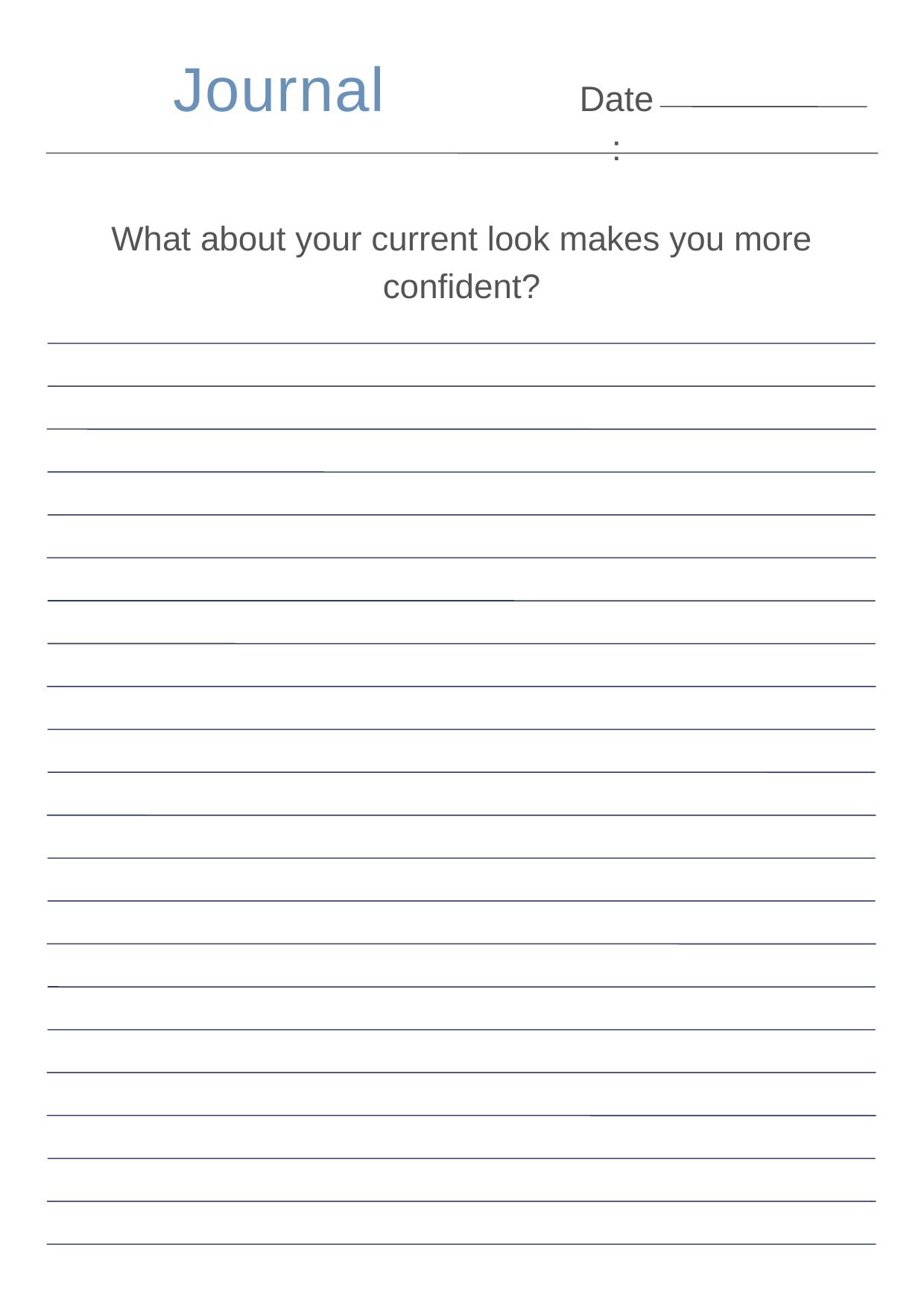

Journal
Date:

What about your current look makes you more confident?